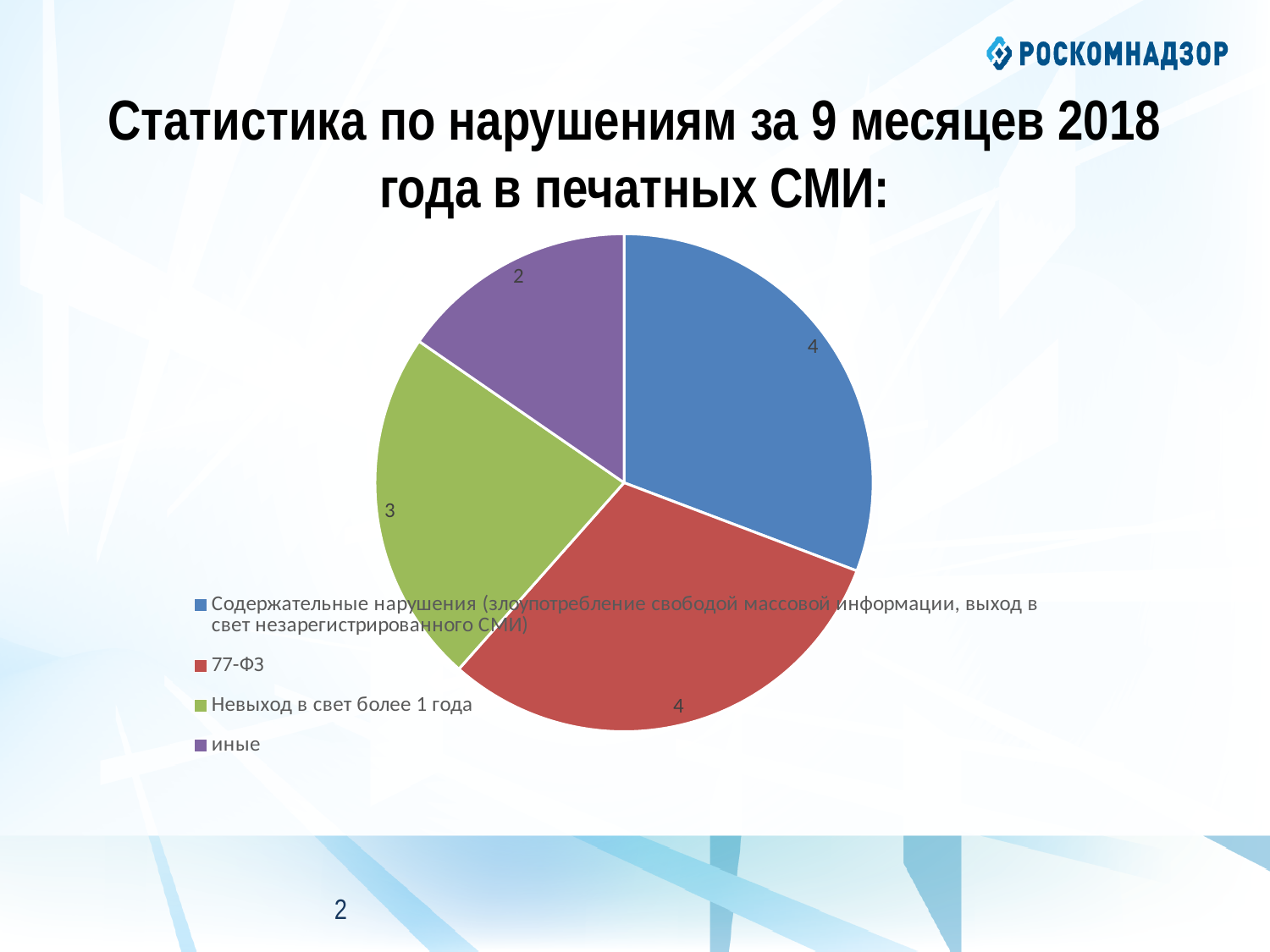

# Статистика по нарушениям за 9 месяцев 2018 года в печатных СМИ:

### Chart

| Category | Столбец1 |
|---|---|
| Содержательные нарушения (злоупотребление свободой массовой информации, выход в свет незарегистрированного СМИ) | 4.0 |
| 77-ФЗ | 4.0 |
| Невыход в свет более 1 года | 3.0 |
| иные | 2.0 |
2